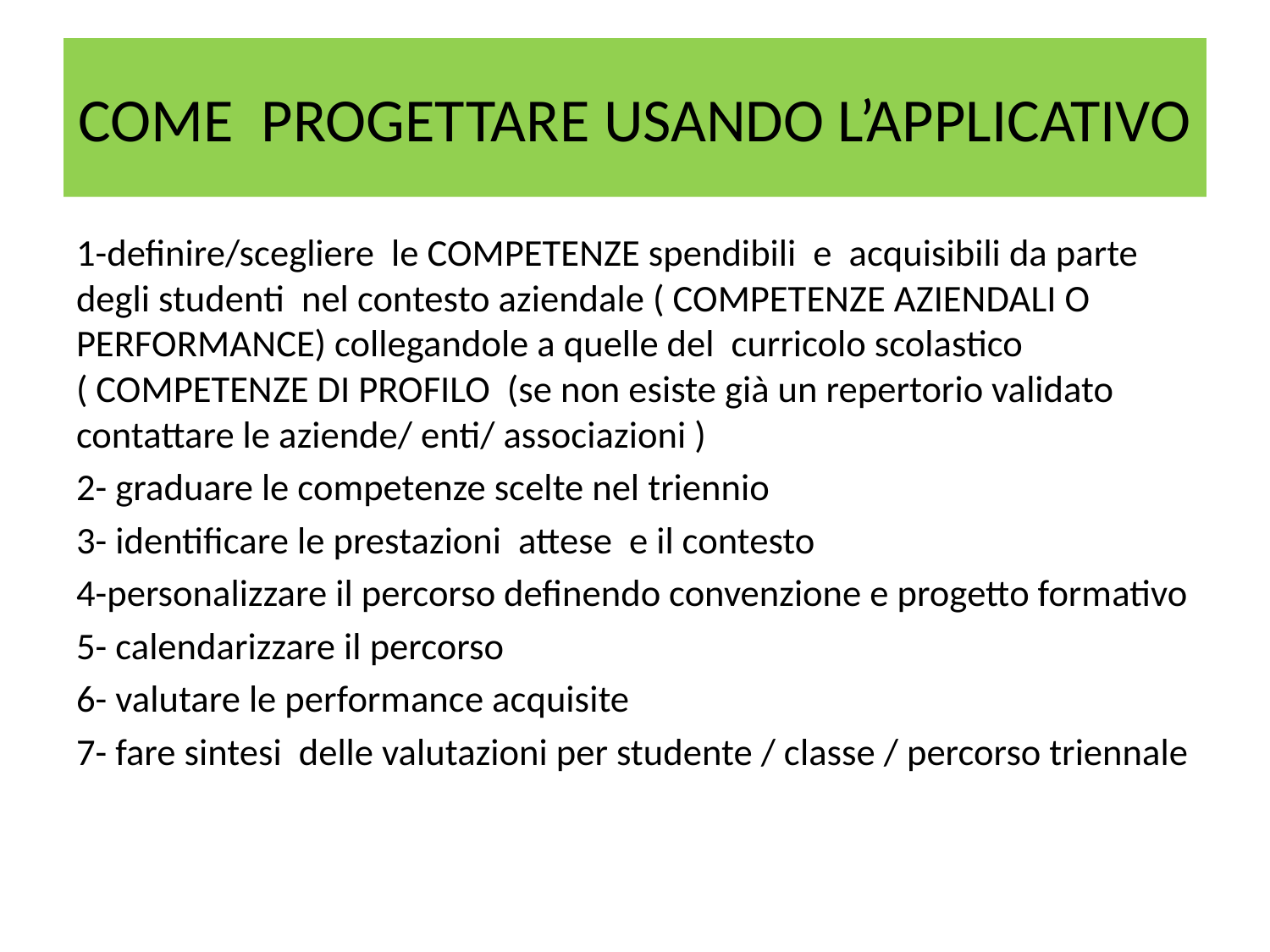

# COME  PROGETTARE USANDO L’APPLICATIVO
1-definire/scegliere  le COMPETENZE spendibili  e  acquisibili da parte degli studenti  nel contesto aziendale ( COMPETENZE AZIENDALI O PERFORMANCE) collegandole a quelle del  curricolo scolastico                ( COMPETENZE DI PROFILO  (se non esiste già un repertorio validato contattare le aziende/ enti/ associazioni )
2- graduare le competenze scelte nel triennio
3- identificare le prestazioni  attese  e il contesto
4-personalizzare il percorso definendo convenzione e progetto formativo
5- calendarizzare il percorso
6- valutare le performance acquisite
7- fare sintesi  delle valutazioni per studente / classe / percorso triennale